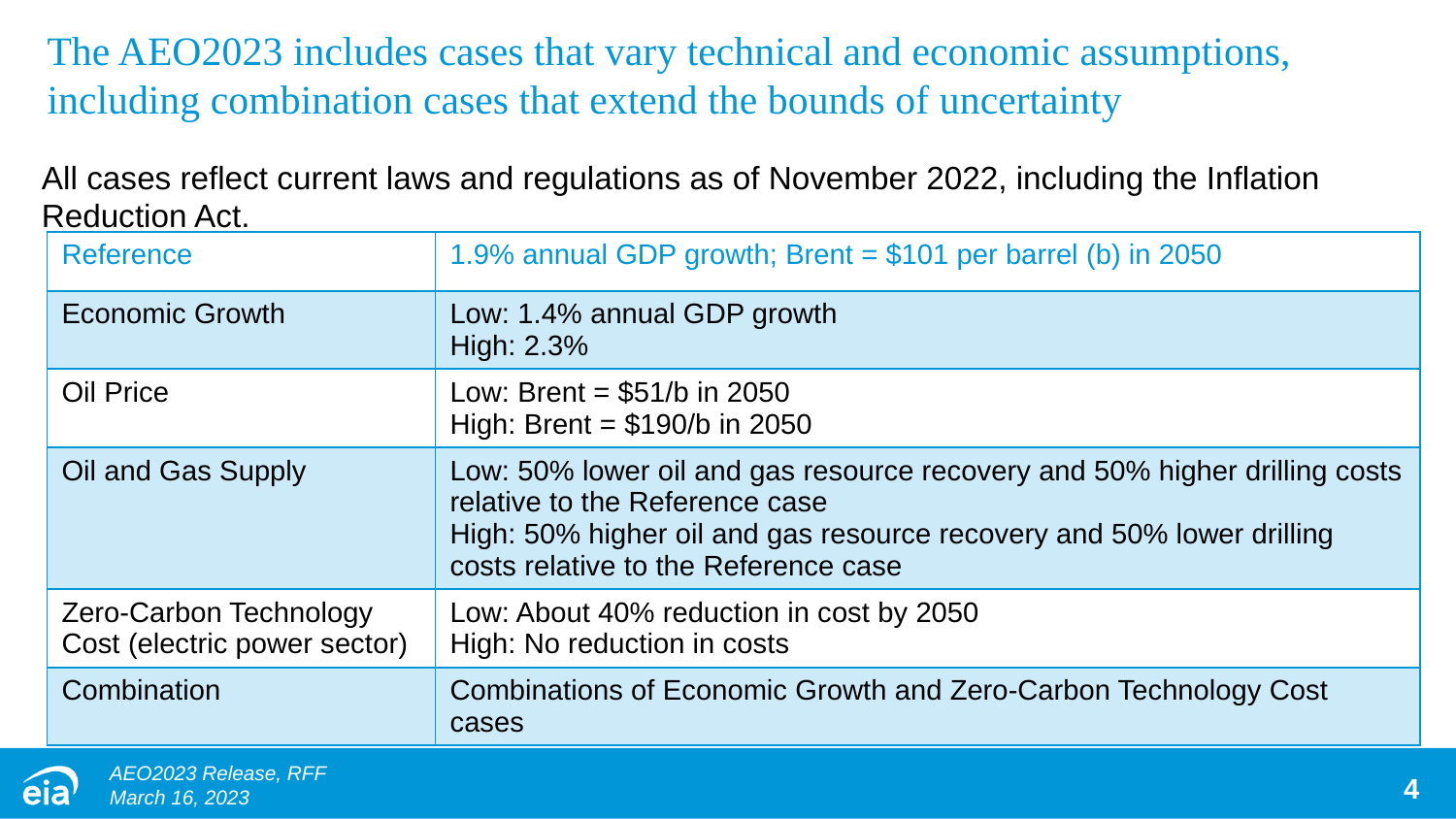

# The AEO2023 includes cases that vary technical and economic assumptions, including combination cases that extend the bounds of uncertainty
All cases reflect current laws and regulations as of November 2022, including the Inflation Reduction Act.
| Reference | 1.9% annual GDP growth; Brent = $101 per barrel (b) in 2050 |
| --- | --- |
| Economic Growth | Low: 1.4% annual GDP growth High: 2.3% |
| Oil Price | Low: Brent = $51/b in 2050 High: Brent = $190/b in 2050 |
| Oil and Gas Supply | Low: 50% lower oil and gas resource recovery and 50% higher drilling costs relative to the Reference case High: 50% higher oil and gas resource recovery and 50% lower drilling costs relative to the Reference case |
| Zero-Carbon Technology Cost (electric power sector) | Low: About 40% reduction in cost by 2050 High: No reduction in costs |
| Combination | Combinations of Economic Growth and Zero-Carbon Technology Cost cases |
AEO2023 Release, RFF
March 16, 2023
4